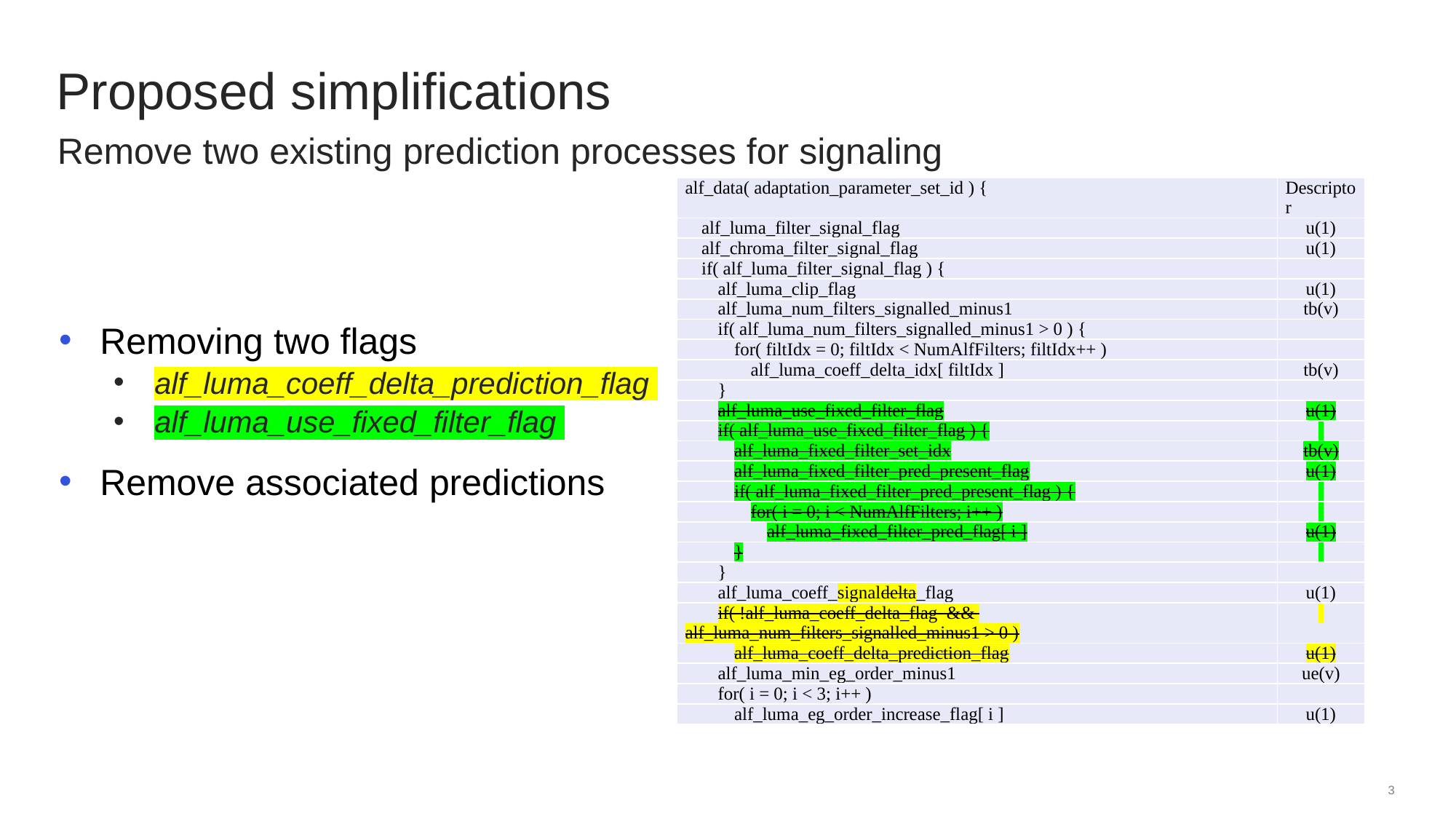

# Proposed simplifications
Remove two existing prediction processes for signaling
| alf\_data( adaptation\_parameter\_set\_id ) { | Descriptor |
| --- | --- |
| alf\_luma\_filter\_signal\_flag | u(1) |
| alf\_chroma\_filter\_signal\_flag | u(1) |
| if( alf\_luma\_filter\_signal\_flag ) { |  |
| alf\_luma\_clip\_flag | u(1) |
| alf\_luma\_num\_filters\_signalled\_minus1 | tb(v) |
| if( alf\_luma\_num\_filters\_signalled\_minus1 > 0 ) { |  |
| for( filtIdx = 0; filtIdx < NumAlfFilters; filtIdx++ ) |  |
| alf\_luma\_coeff\_delta\_idx[ filtIdx ] | tb(v) |
| } |  |
| alf\_luma\_use\_fixed\_filter\_flag | u(1) |
| if( alf\_luma\_use\_fixed\_filter\_flag ) { |  |
| alf\_luma\_fixed\_filter\_set\_idx | tb(v) |
| alf\_luma\_fixed\_filter\_pred\_present\_flag | u(1) |
| if( alf\_luma\_fixed\_filter\_pred\_present\_flag ) { |  |
| for( i = 0; i < NumAlfFilters; i++ ) |  |
| alf\_luma\_fixed\_filter\_pred\_flag[ i ] | u(1) |
| } |  |
| } |  |
| alf\_luma\_coeff\_signaldelta\_flag | u(1) |
| if( !alf\_luma\_coeff\_delta\_flag && alf\_luma\_num\_filters\_signalled\_minus1 > 0 ) |  |
| alf\_luma\_coeff\_delta\_prediction\_flag | u(1) |
| alf\_luma\_min\_eg\_order\_minus1 | ue(v) |
| for( i = 0; i < 3; i++ ) |  |
| alf\_luma\_eg\_order\_increase\_flag[ i ] | u(1) |

Removing two flags
alf_luma_coeff_delta_prediction_flag
alf_luma_use_fixed_filter_flag
Remove associated predictions